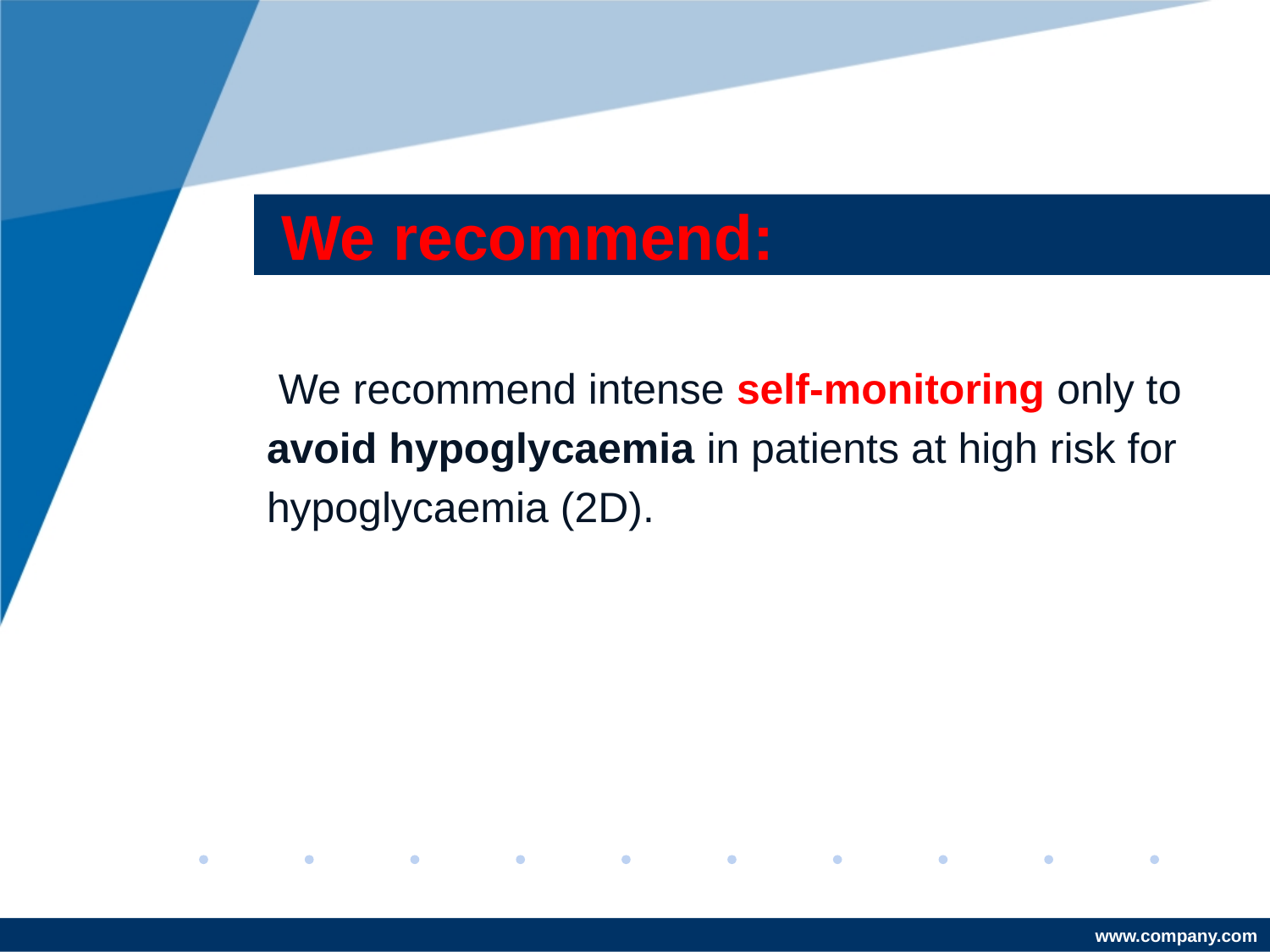

# We recommend:

 We recommend intense self-monitoring only to
avoid hypoglycaemia in patients at high risk for
hypoglycaemia (2D).